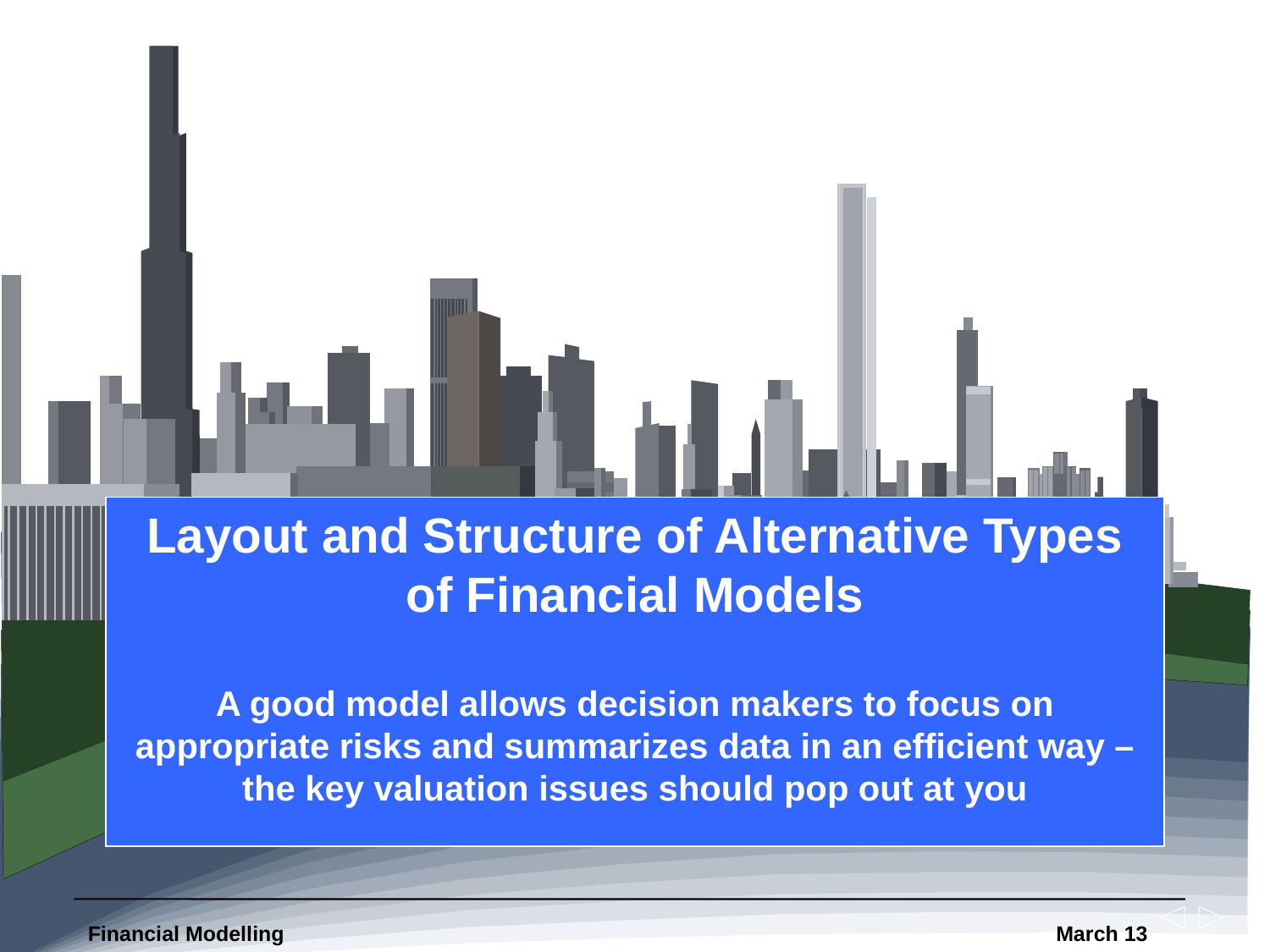

# Layout and Structure of Alternative Types of Financial Models A good model allows decision makers to focus on appropriate risks and summarizes data in an efficient way – the key valuation issues should pop out at you